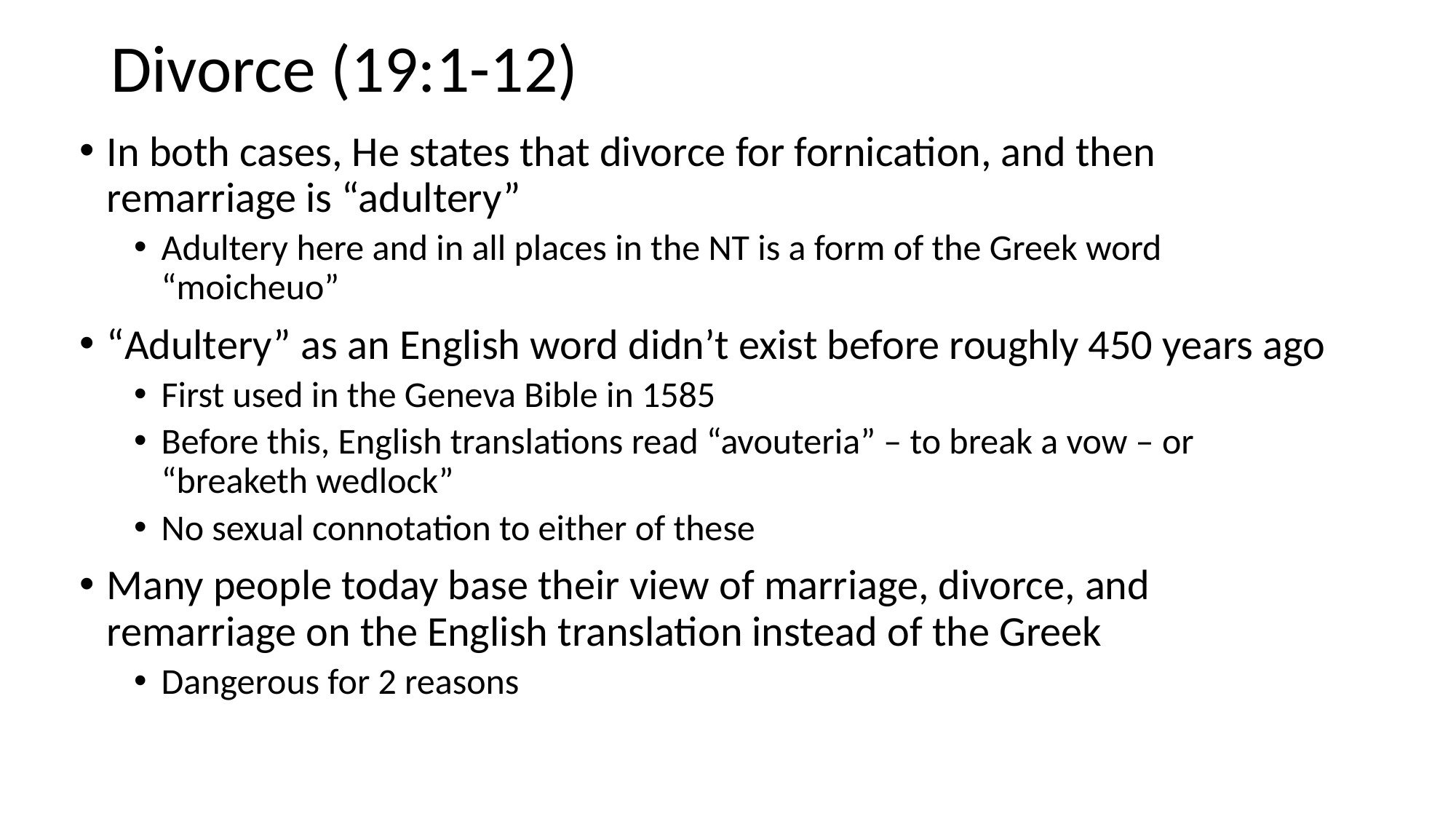

# Divorce (19:1-12)
In both cases, He states that divorce for fornication, and then remarriage is “adultery”
Adultery here and in all places in the NT is a form of the Greek word “moicheuo”
“Adultery” as an English word didn’t exist before roughly 450 years ago
First used in the Geneva Bible in 1585
Before this, English translations read “avouteria” – to break a vow – or “breaketh wedlock”
No sexual connotation to either of these
Many people today base their view of marriage, divorce, and remarriage on the English translation instead of the Greek
Dangerous for 2 reasons